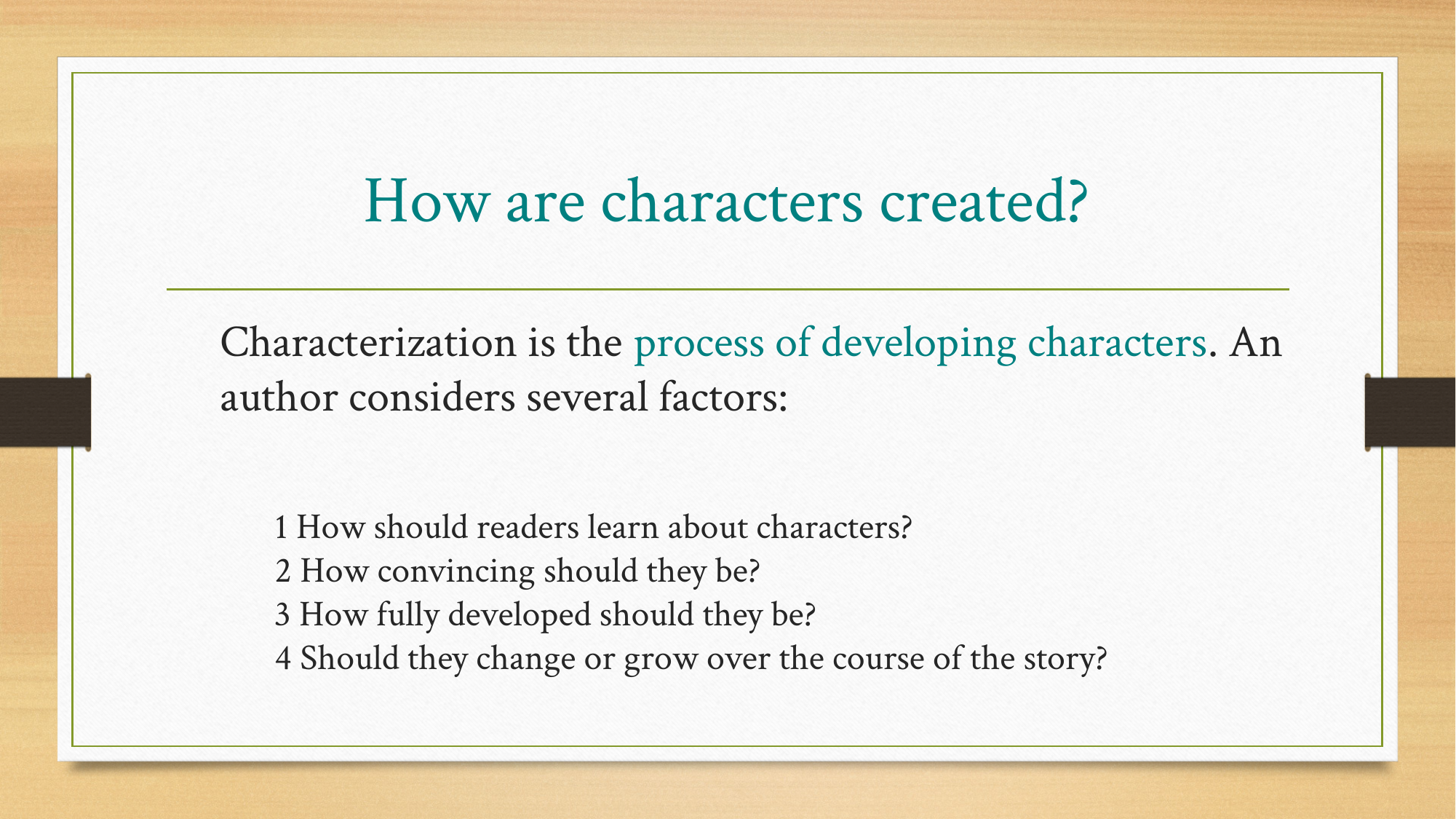

# How are characters created?
Characterization is the process of developing characters. An author considers several factors:
1 How should readers learn about characters?
2 How convincing should they be?
3 How fully developed should they be?
4 Should they change or grow over the course of the story?